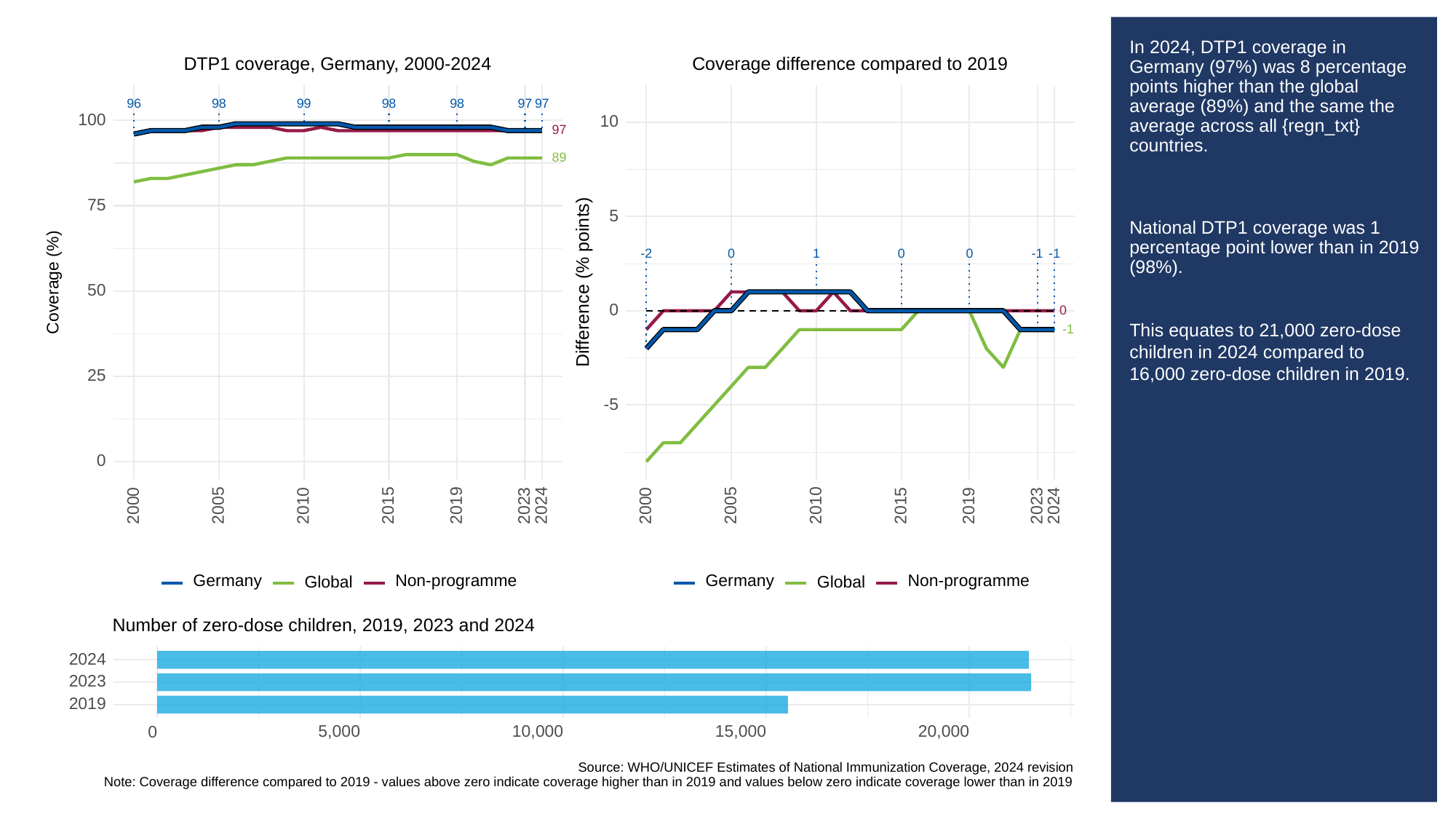

# In 2024, DTP1 coverage in Germany (97%) was 8 percentage points higher than the global average (89%) and the same the average across all {regn_txt} countries.

National DTP1 coverage was 1 percentage point lower than in 2019 (98%).

This equates to 21,000 zero-dose children in 2024 compared to 16,000 zero-dose children in 2019.

DTP1 coverage, Germany, 2000-2024
Coverage difference compared to 2019

96
98
99
98
98
97
97

100
10

97

89

75

5

0
0
0
-2
1
-1
-1

Difference (% points)
Coverage (%)
50

0
0

-1

25

-5

0

2023
2023
2000
2005
2010
2015
2019
2024
2000
2005
2010
2015
2019
2024
Germany
Germany
Non-programme
Non-programme
Global
Global

Number of zero-dose children, 2019, 2023 and 2024

2024

2023

2019

5,000
10,000
15,000
20,000
0
Source: WHO/UNICEF Estimates of National Immunization Coverage, 2024 revision
Note: Coverage difference compared to 2019 - values above zero indicate coverage higher than in 2019 and values below zero indicate coverage lower than in 2019